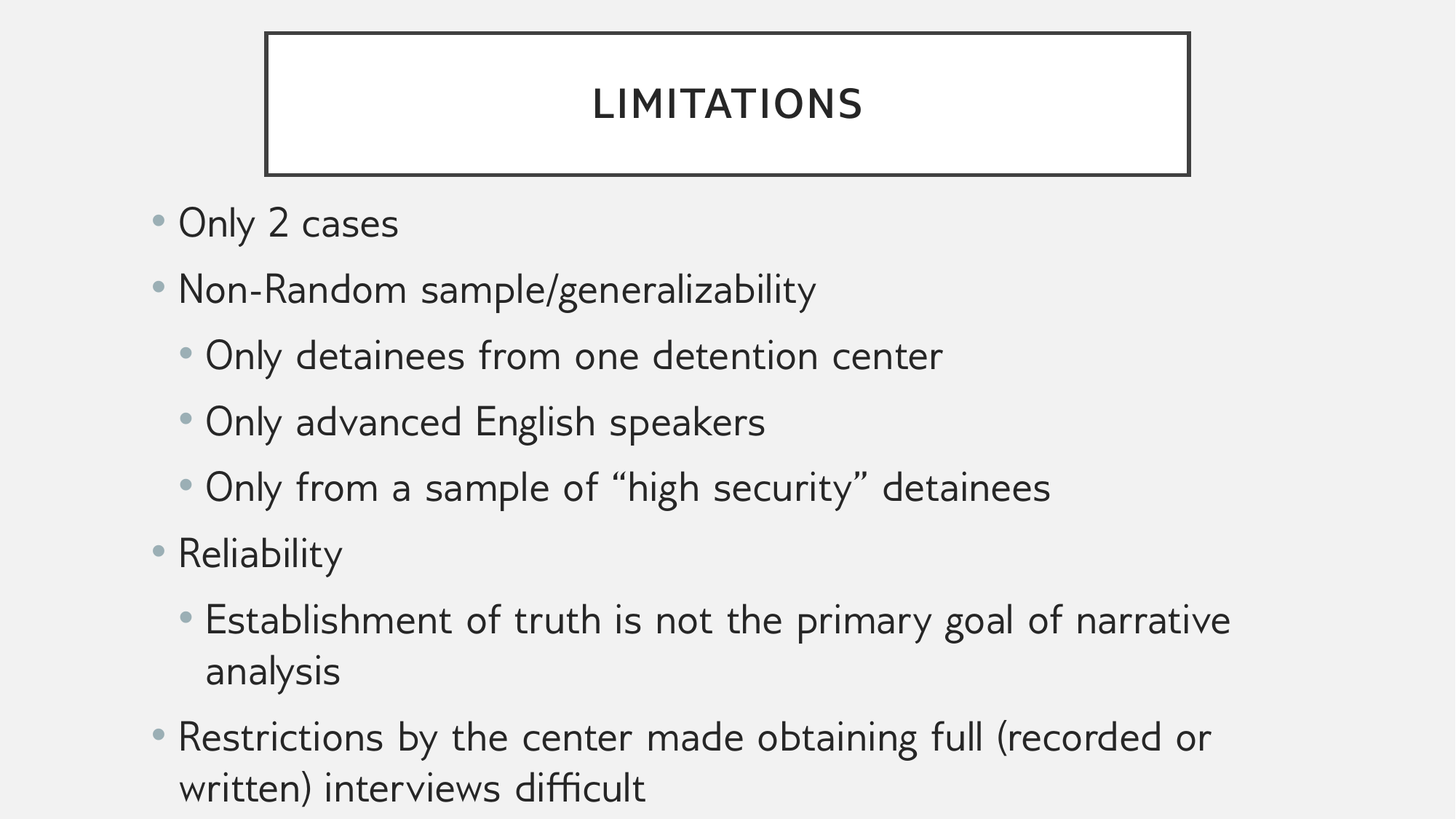

# Limitations
Only 2 cases
Non-Random sample/generalizability
Only detainees from one detention center
Only advanced English speakers
Only from a sample of “high security” detainees
Reliability
Establishment of truth is not the primary goal of narrative analysis
Restrictions by the center made obtaining full (recorded or written) interviews difficult